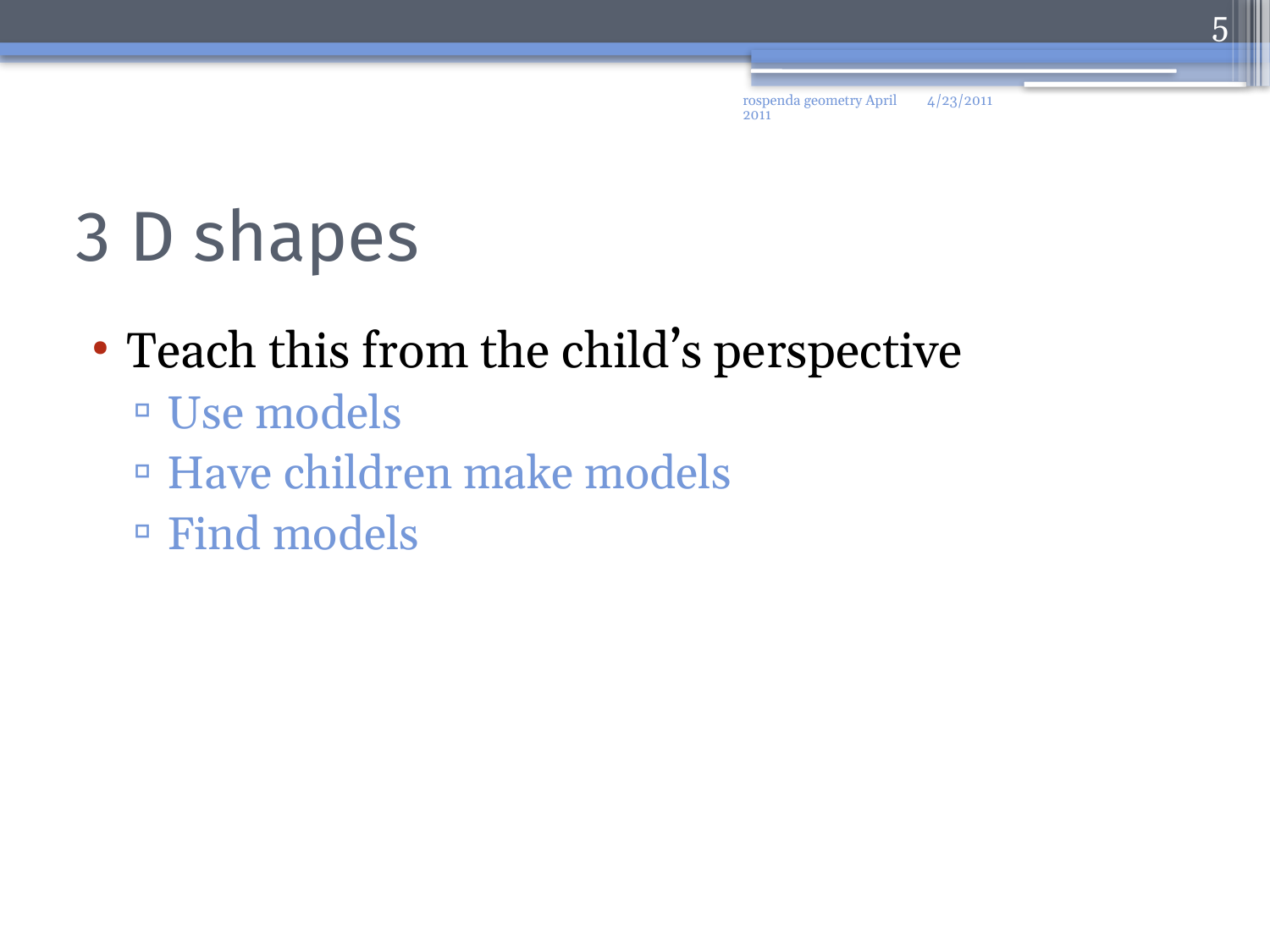

5
rospenda geometry April 2011
4/23/2011
# 3 D shapes
Teach this from the child’s perspective
Use models
Have children make models
Find models